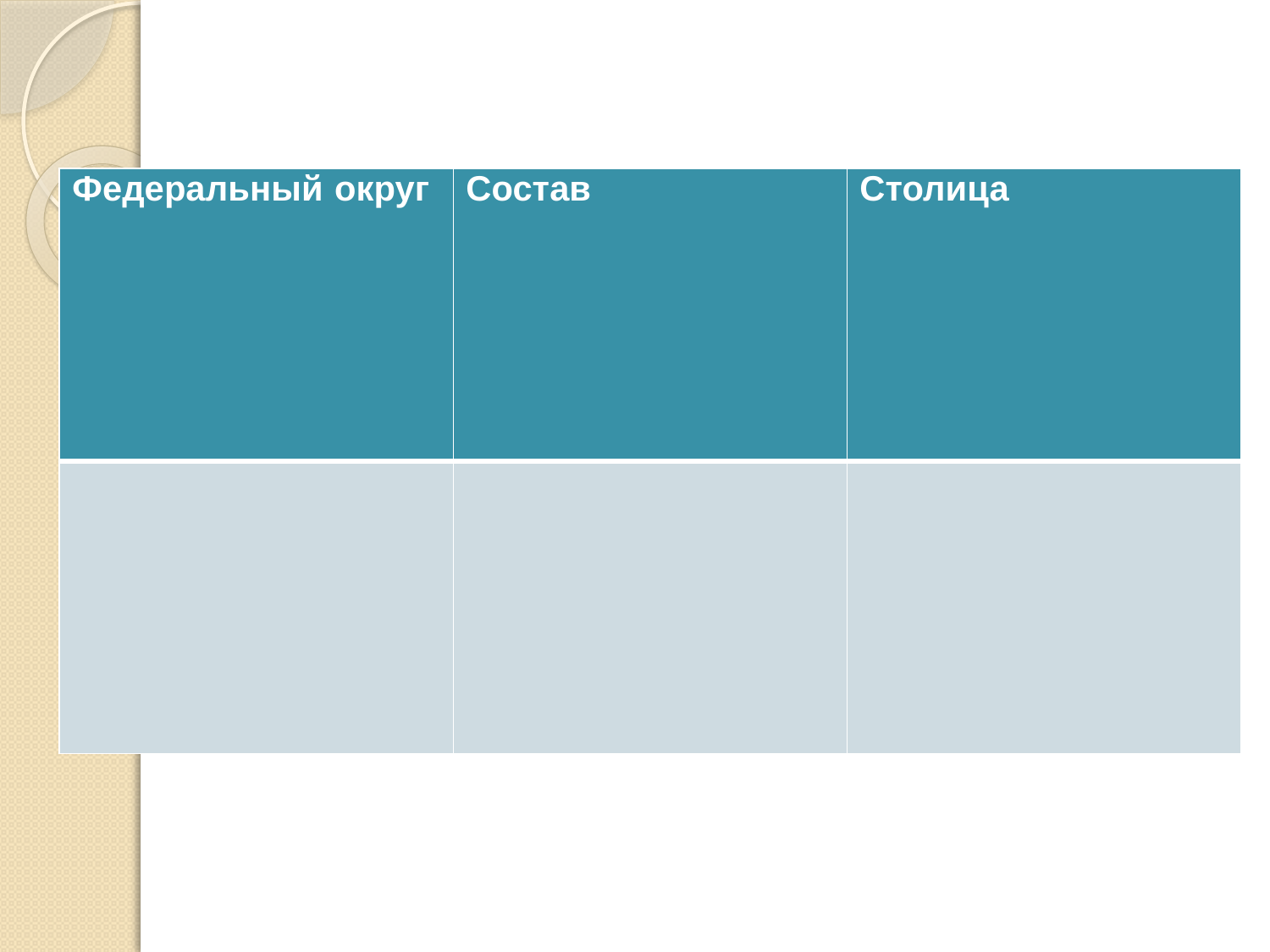

| Федеральный округ | Состав | Столица |
| --- | --- | --- |
|  |  |  |